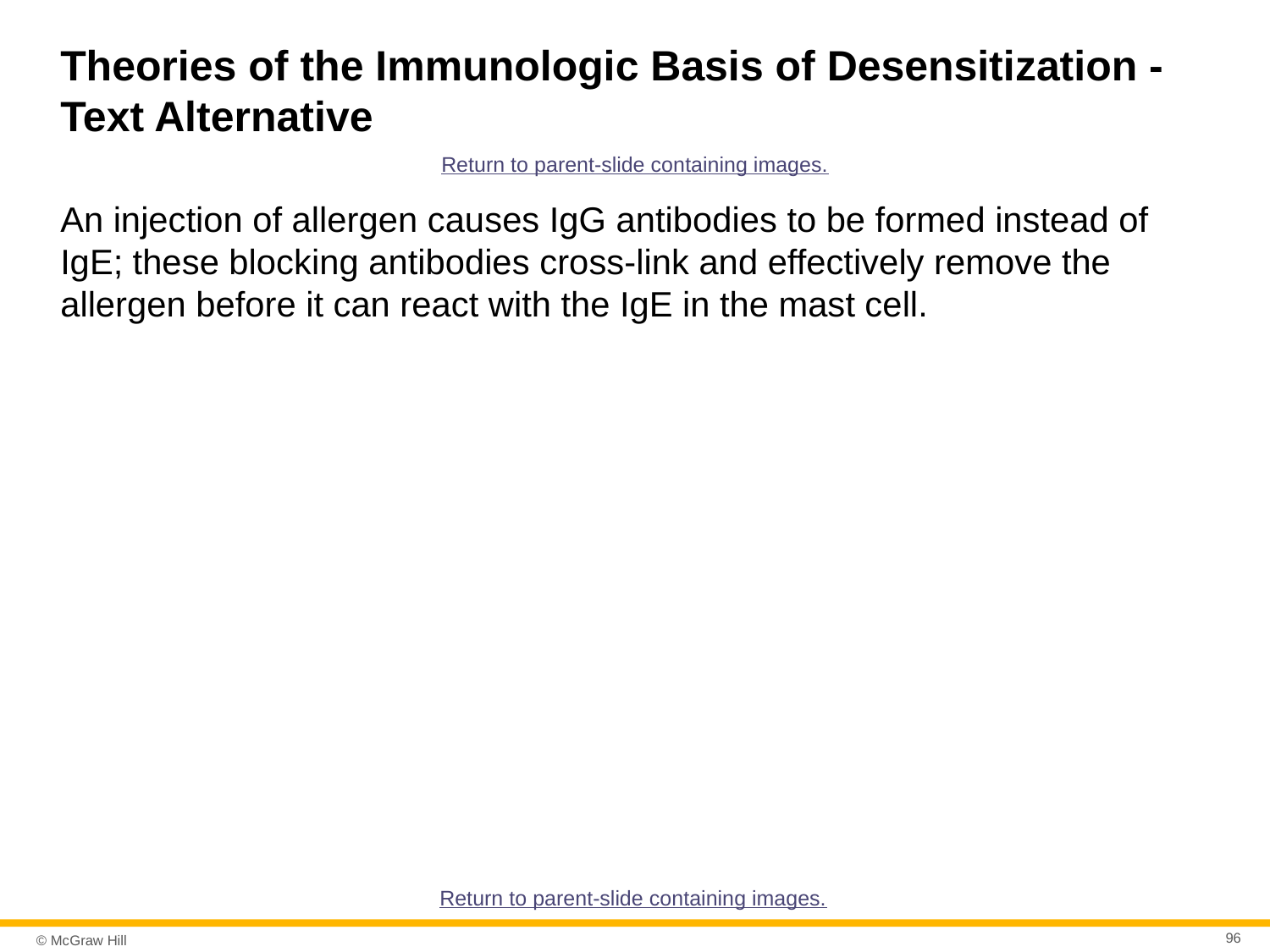

# Theories of the Immunologic Basis of Desensitization - Text Alternative
Return to parent-slide containing images.
An injection of allergen causes IgG antibodies to be formed instead of IgE; these blocking antibodies cross-link and effectively remove the allergen before it can react with the IgE in the mast cell.
Return to parent-slide containing images.